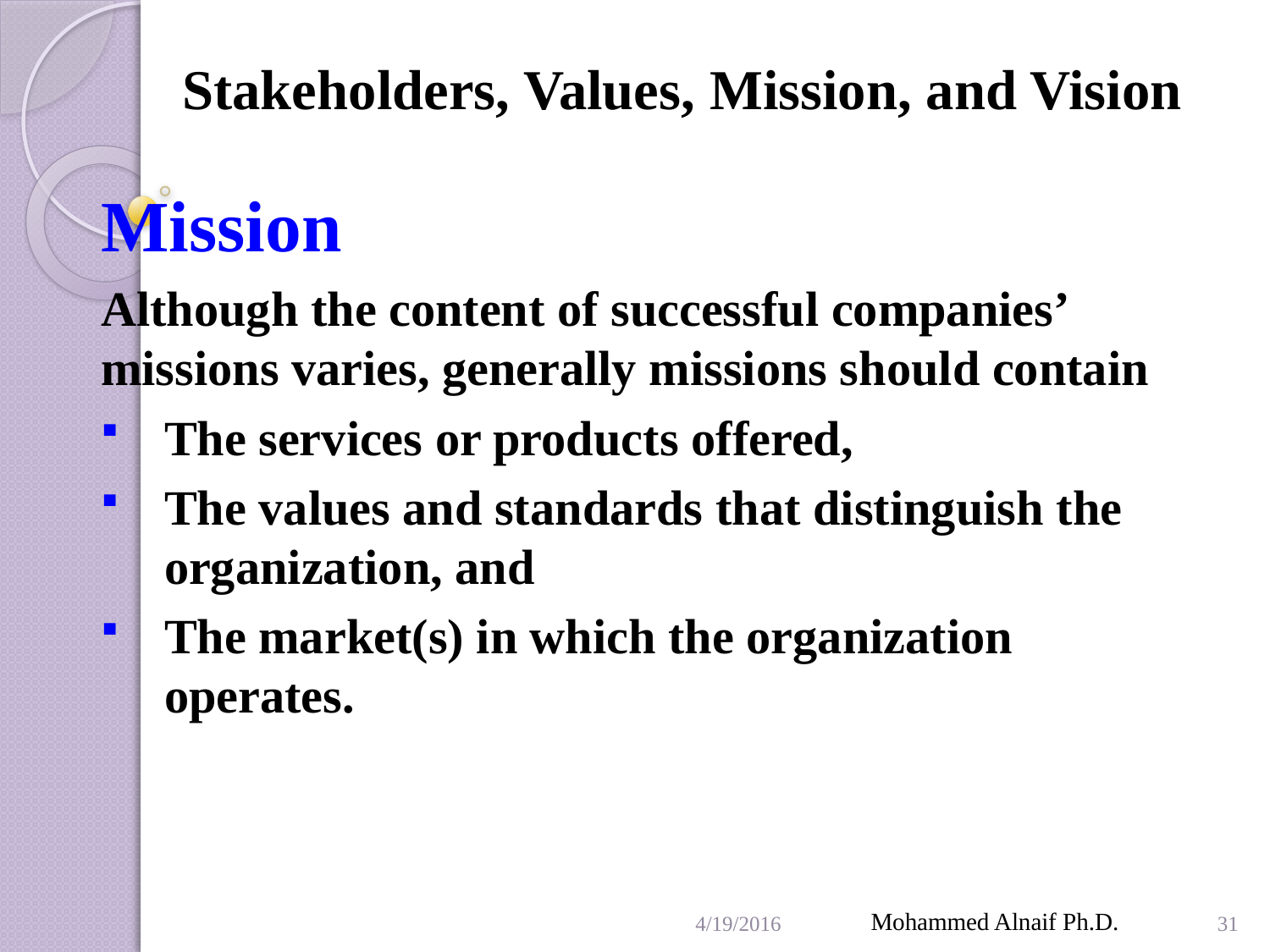

# Stakeholders, Values, Mission, and Vision
Mission
Although the content of successful companies’ missions varies, generally missions should contain
The services or products offered,
The values and standards that distinguish the organization, and
The market(s) in which the organization operates.
4/19/2016
Mohammed Alnaif Ph.D.
31